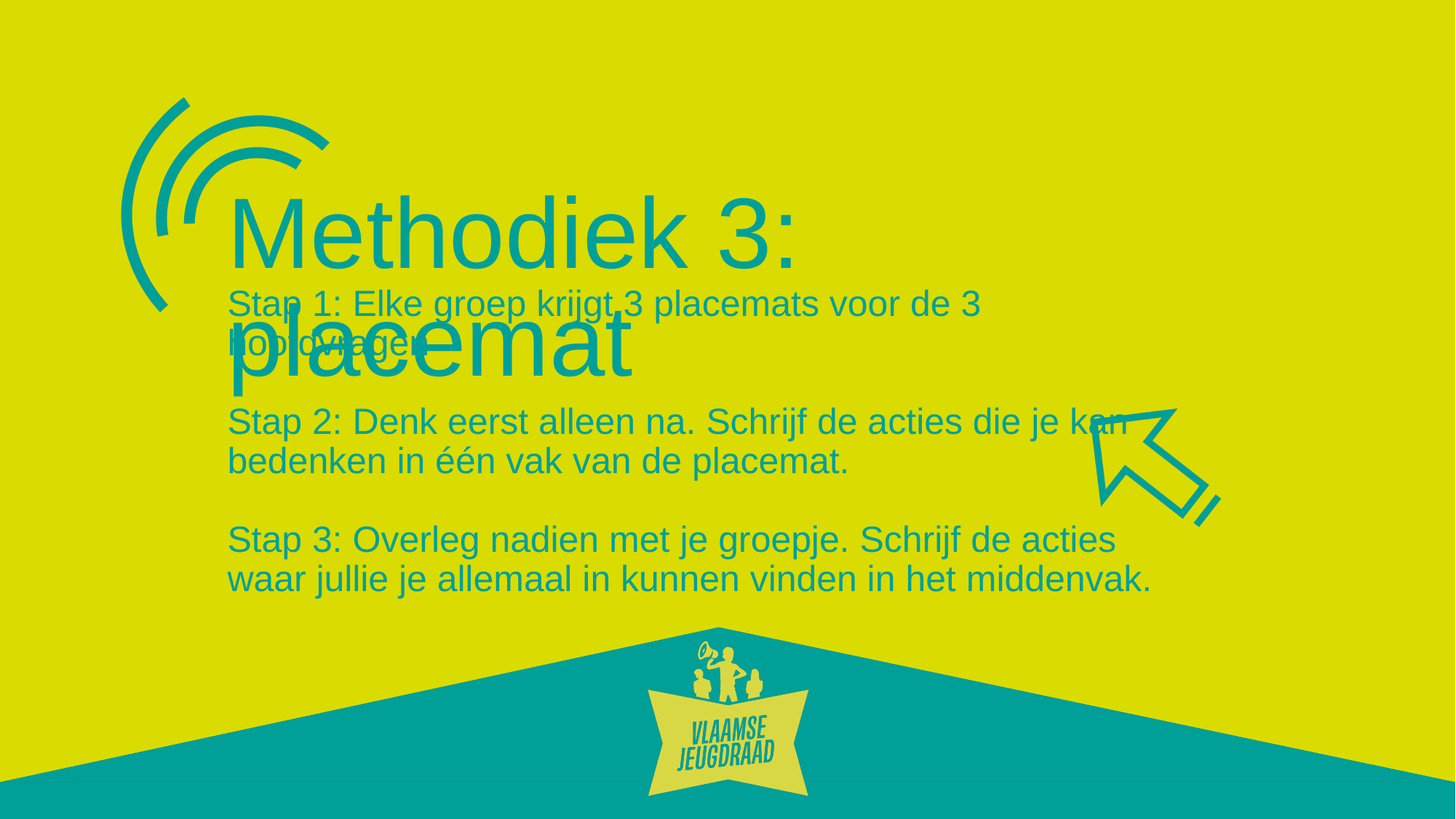

Methodiek 3: placemat
# Stap 1: Elke groep krijgt 3 placemats voor de 3 hoofdvragen Stap 2: Denk eerst alleen na. Schrijf de acties die je kan bedenken in één vak van de placemat. Stap 3: Overleg nadien met je groepje. Schrijf de acties waar jullie je allemaal in kunnen vinden in het middenvak.